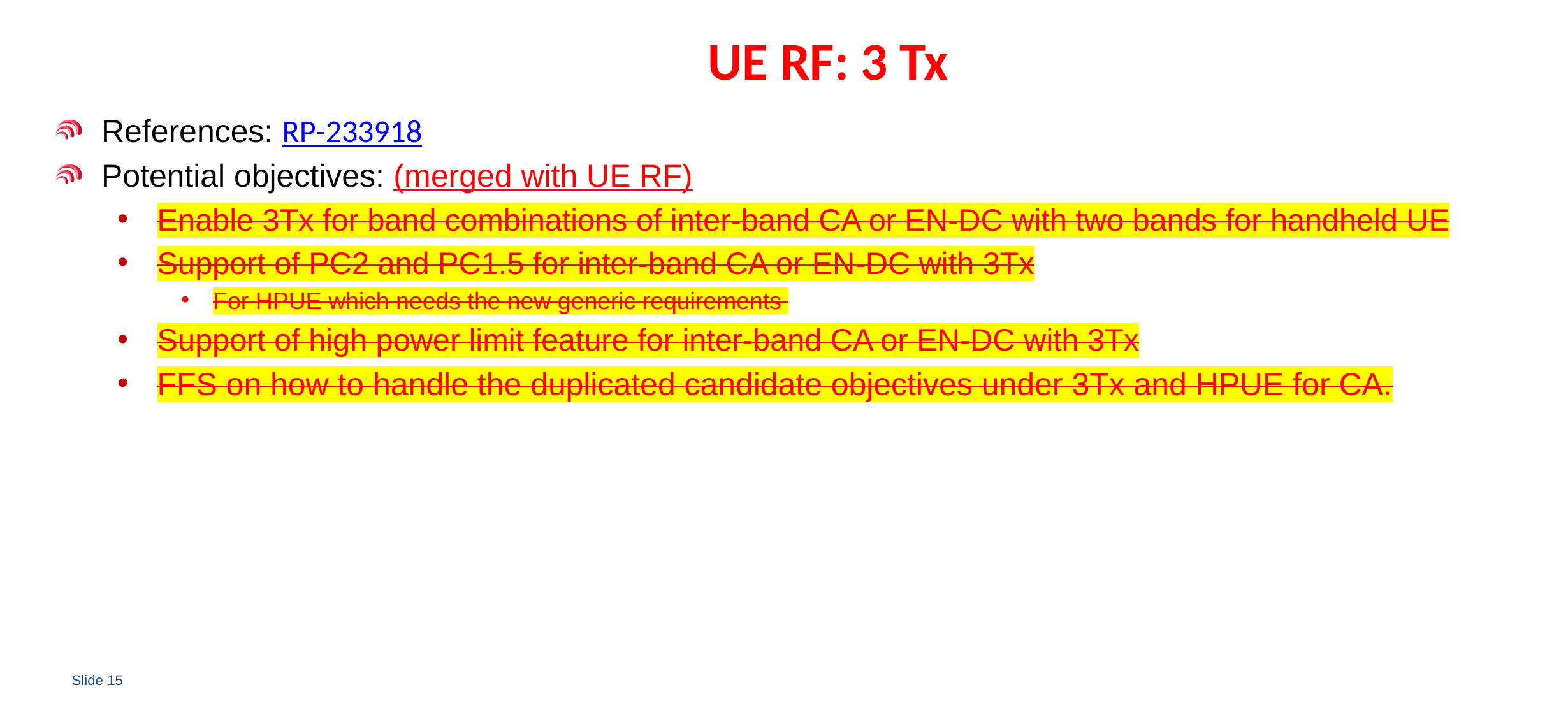

# UE RF: 3 Tx
References: RP-233918
Potential objectives: (merged with UE RF)
Enable 3Tx for band combinations of inter-band CA or EN-DC with two bands for handheld UE
Support of PC2 and PC1.5 for inter-band CA or EN-DC with 3Tx
For HPUE which needs the new generic requirements
Support of high power limit feature for inter-band CA or EN-DC with 3Tx
FFS on how to handle the duplicated candidate objectives under 3Tx and HPUE for CA.